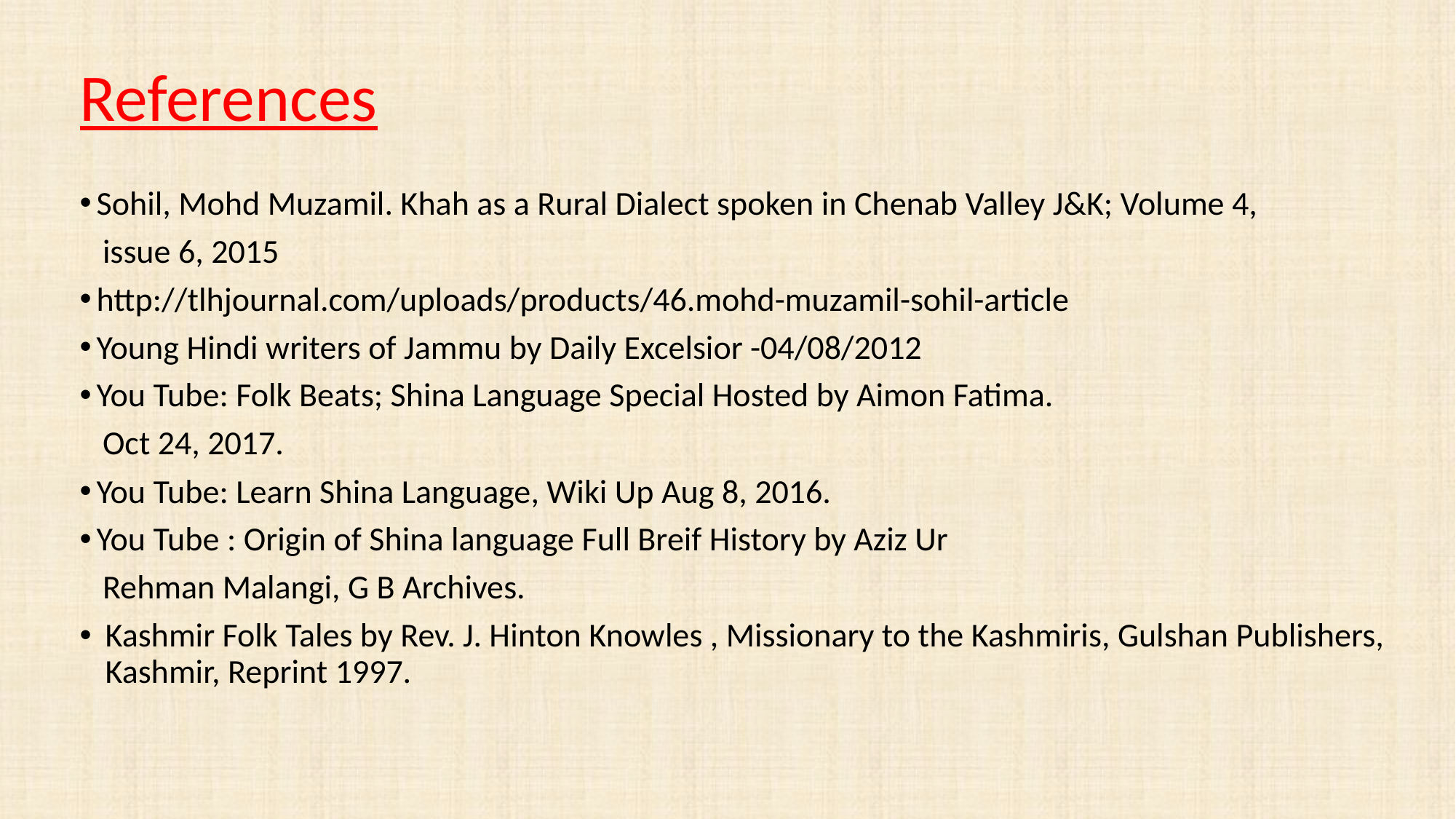

# References
 Sohil, Mohd Muzamil. Khah as a Rural Dialect spoken in Chenab Valley J&K; Volume 4,
   issue 6, 2015
 http://tlhjournal.com/uploads/products/46.mohd-muzamil-sohil-article
 Young Hindi writers of Jammu by Daily Excelsior -04/08/2012
 You Tube: Folk Beats; Shina Language Special Hosted by Aimon Fatima.
   Oct 24, 2017.
 You Tube: Learn Shina Language, Wiki Up Aug 8, 2016.
 You Tube : Origin of Shina language Full Breif History by Aziz Ur
   Rehman Malangi, G B Archives.
Kashmir Folk Tales by Rev. J. Hinton Knowles , Missionary to the Kashmiris, Gulshan Publishers, Kashmir, Reprint 1997.